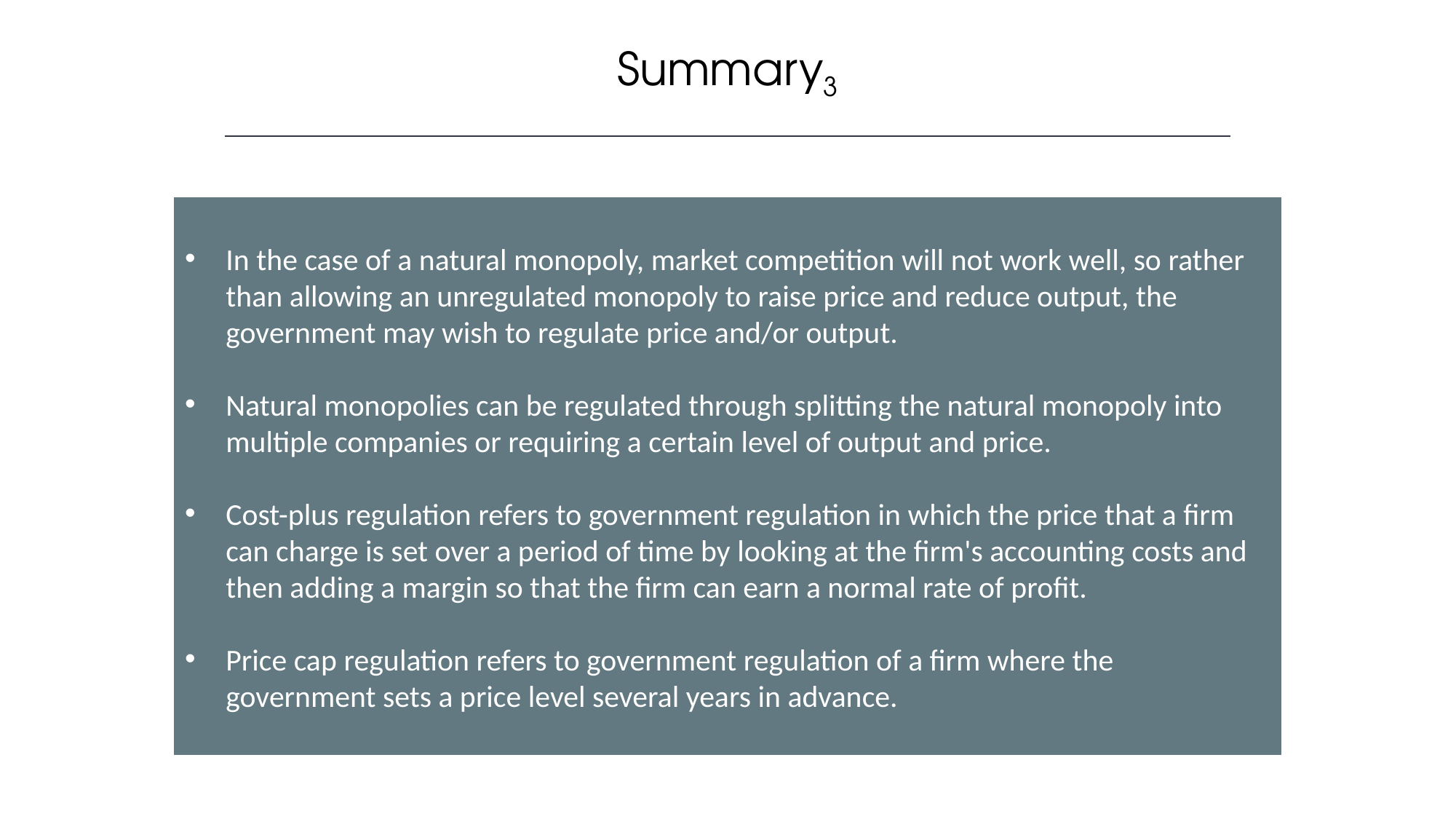

Summary3

In the case of a natural monopoly, market competition will not work well, so rather than allowing an unregulated monopoly to raise price and reduce output, the government may wish to regulate price and/or output.

Natural monopolies can be regulated through splitting the natural monopoly into multiple companies or requiring a certain level of output and price.

Cost-plus regulation refers to government regulation in which the price that a firm can charge is set over a period of time by looking at the firm's accounting costs and then adding a margin so that the firm can earn a normal rate of profit.

Price cap regulation refers to government regulation of a firm where the government sets a price level several years in advance.